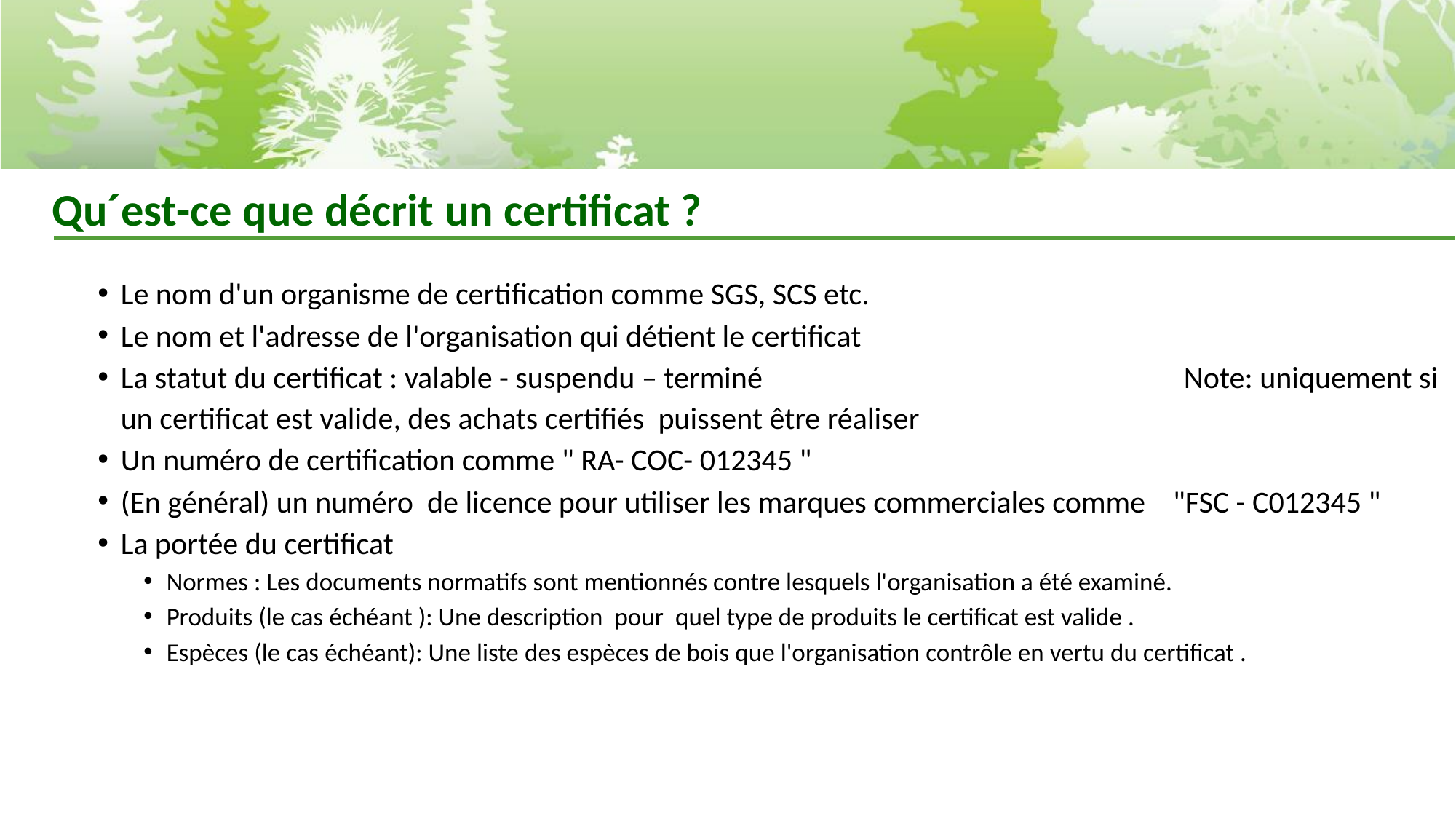

# Qu´est-ce que décrit un certificat ?
Le nom d'un organisme de certification comme SGS, SCS etc.
Le nom et l'adresse de l'organisation qui détient le certificat
La statut du certificat : valable - suspendu – terminé                                                             Note: uniquement si un certificat est valide, des achats certifiés  puissent être réaliser
Un numéro de certification comme " RA- COC- 012345 "
(En général) un numéro  de licence pour utiliser les marques commerciales comme    "FSC - C012345 "
La portée du certificat
Normes : Les documents normatifs sont mentionnés contre lesquels l'organisation a été examiné.
Produits (le cas échéant ): Une description  pour  quel type de produits le certificat est valide .
Espèces (le cas échéant): Une liste des espèces de bois que l'organisation contrôle en vertu du certificat .